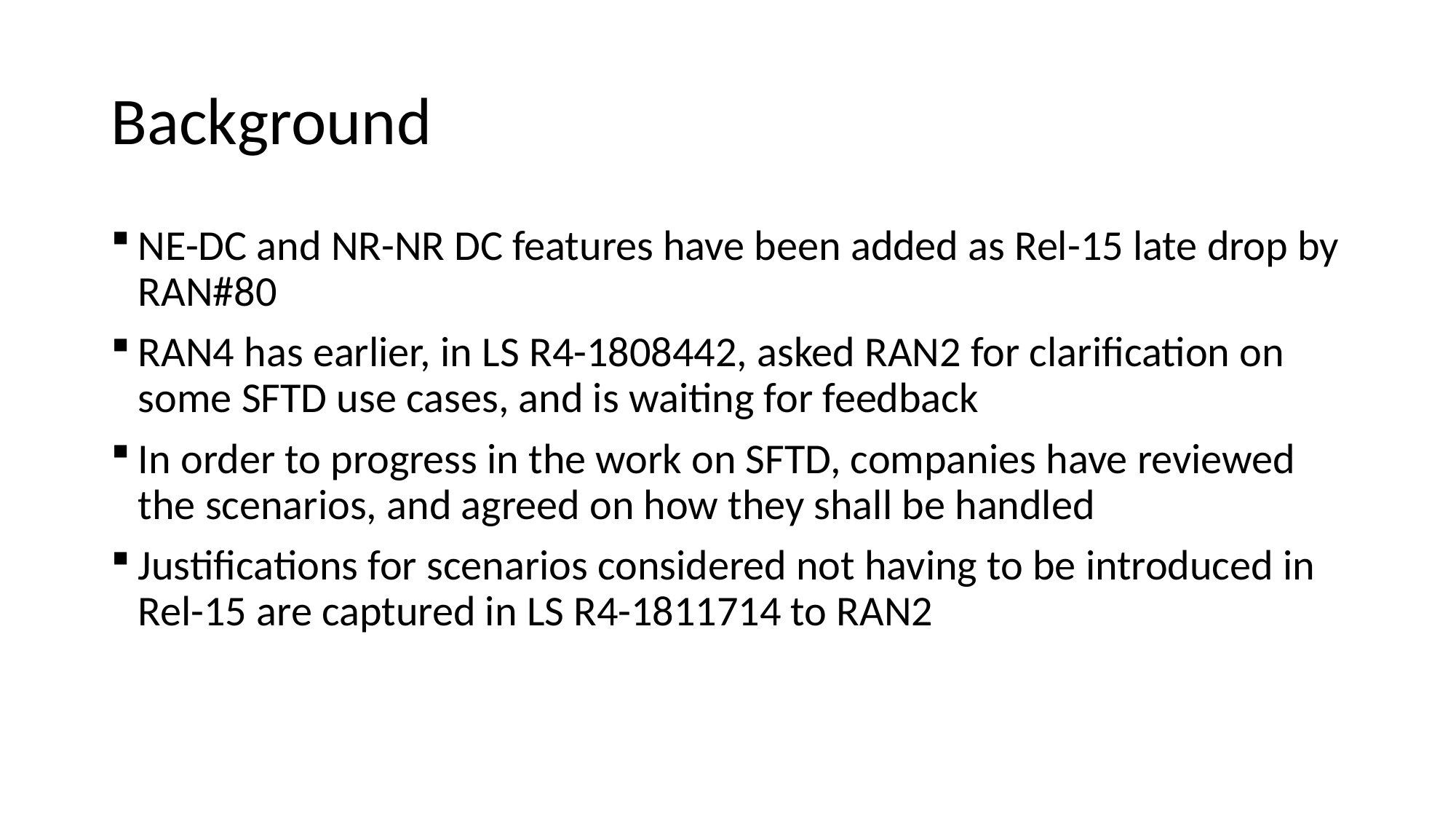

# Background
NE-DC and NR-NR DC features have been added as Rel-15 late drop by RAN#80
RAN4 has earlier, in LS R4-1808442, asked RAN2 for clarification on some SFTD use cases, and is waiting for feedback
In order to progress in the work on SFTD, companies have reviewed the scenarios, and agreed on how they shall be handled
Justifications for scenarios considered not having to be introduced in Rel-15 are captured in LS R4-1811714 to RAN2